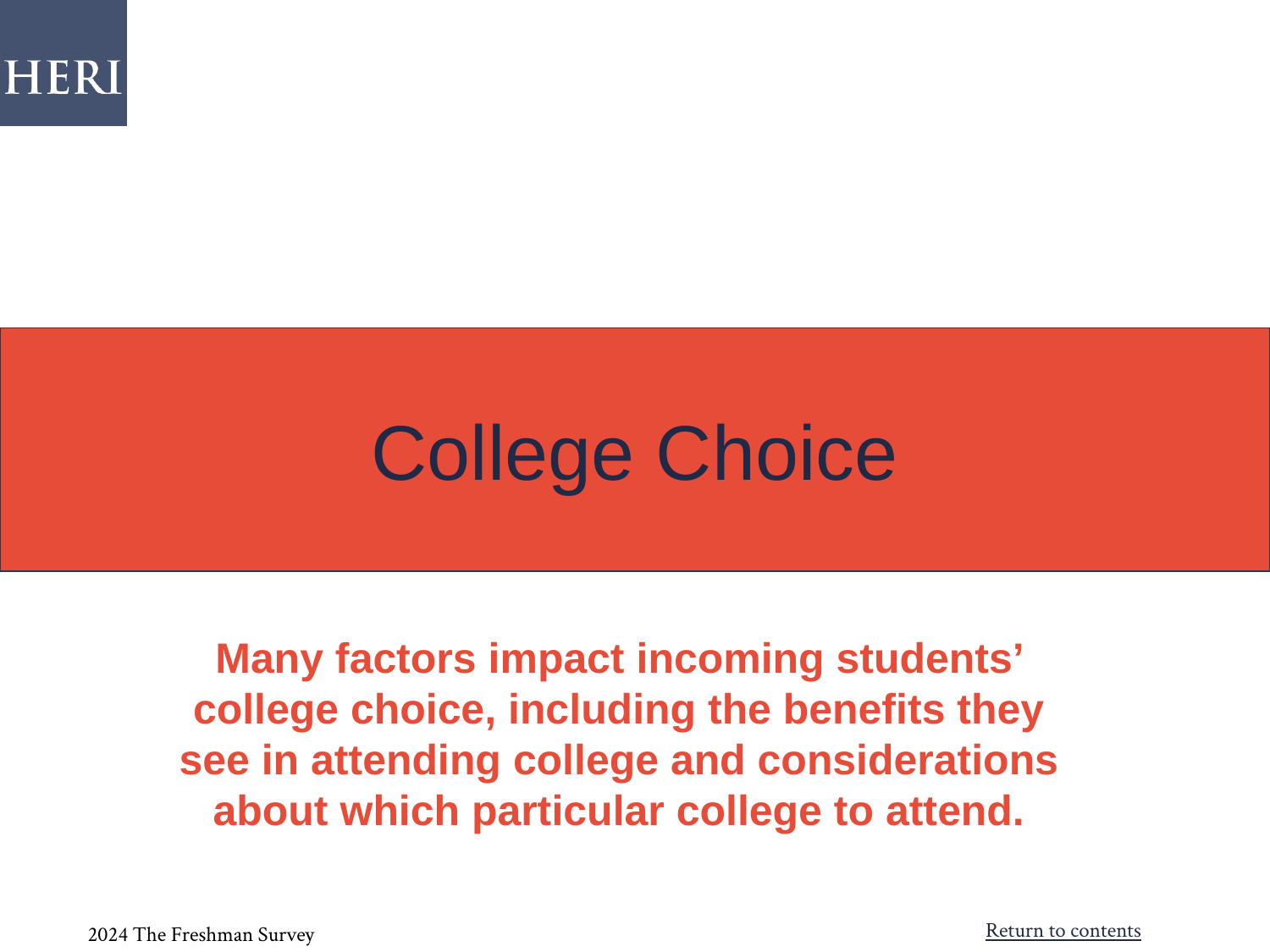

College Choice
Many factors impact incoming students’ college choice, including the benefits they see in attending college and considerations about which particular college to attend.

2024 The Freshman Survey
Return to contents